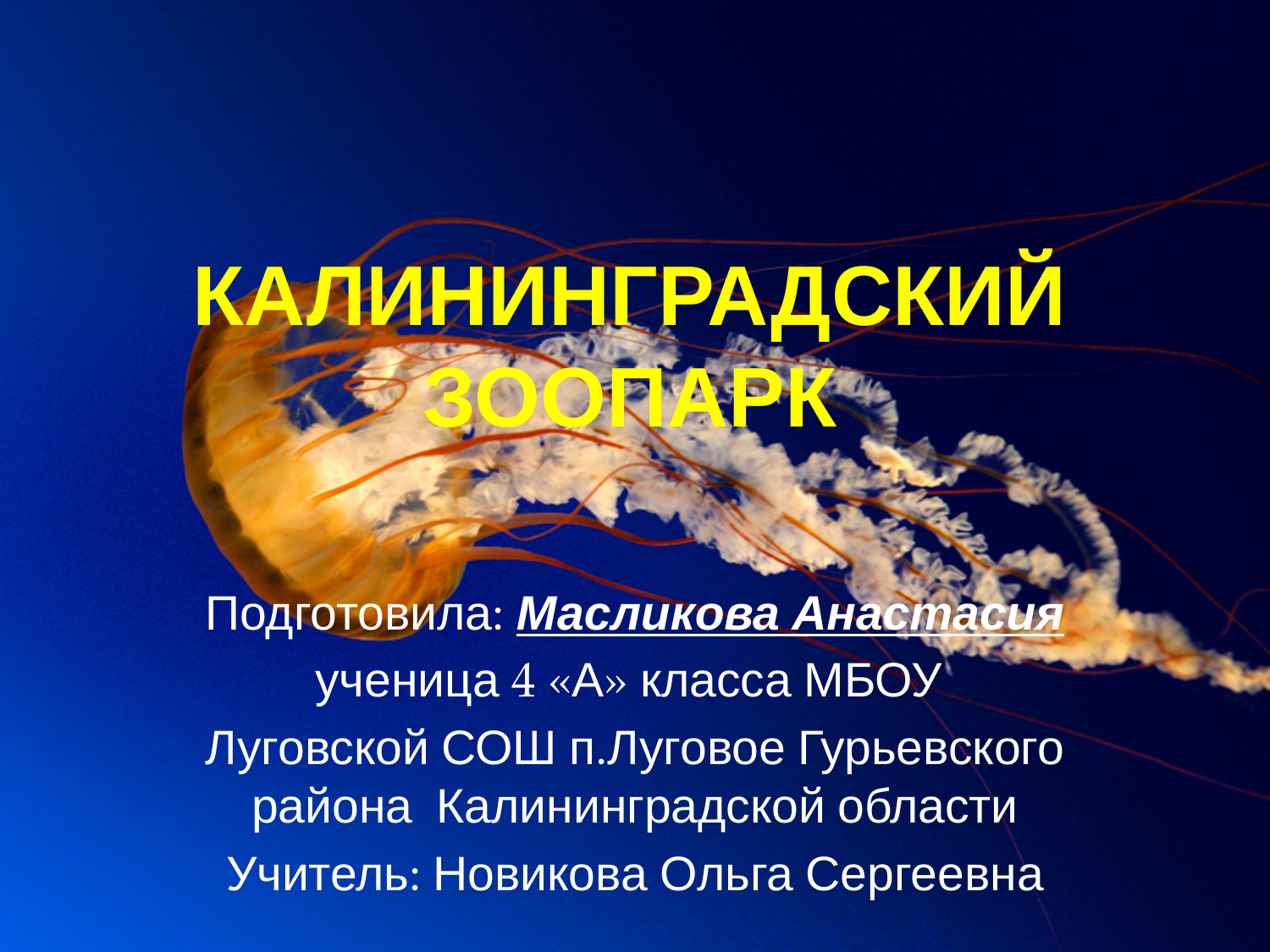

# Калининградский зоопарк
Подготовила: Масликова Анастасия
ученица 4 «А» класса МБОУ
Луговской СОШ п.Луговое Гурьевского района  Калининградской области
Учитель: Новикова Ольга Сергеевна